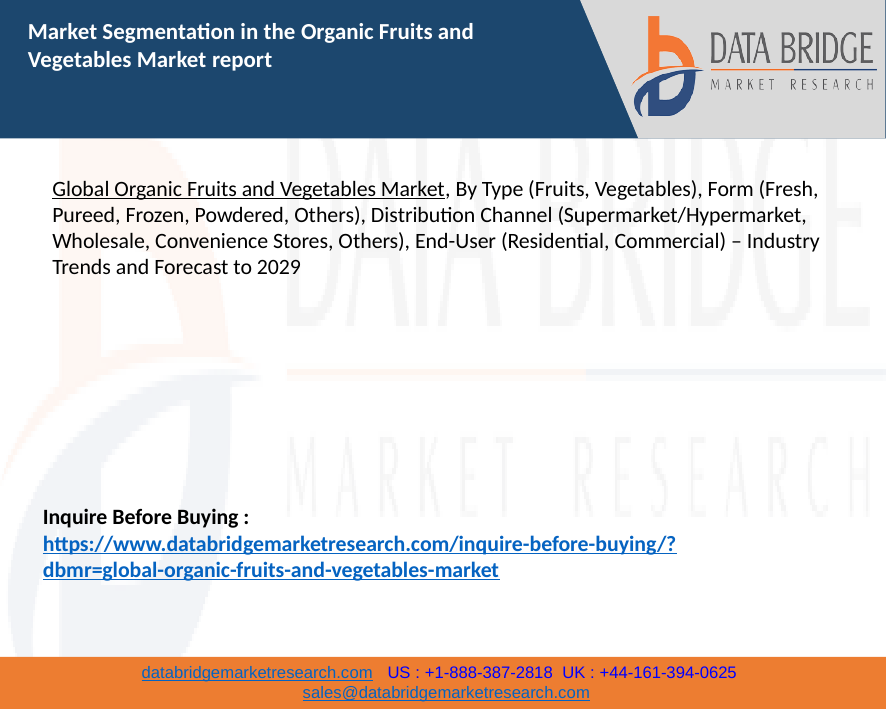

Market Segmentation in the Organic Fruits and Vegetables Market report

Global Organic Fruits and Vegetables Market, By Type (Fruits, Vegetables), Form (Fresh, Pureed, Frozen, Powdered, Others), Distribution Channel (Supermarket/Hypermarket, Wholesale, Convenience Stores, Others), End-User (Residential, Commercial) – Industry Trends and Forecast to 2029
Inquire Before Buying : https://www.databridgemarketresearch.com/inquire-before-buying/?dbmr=global-organic-fruits-and-vegetables-market

3